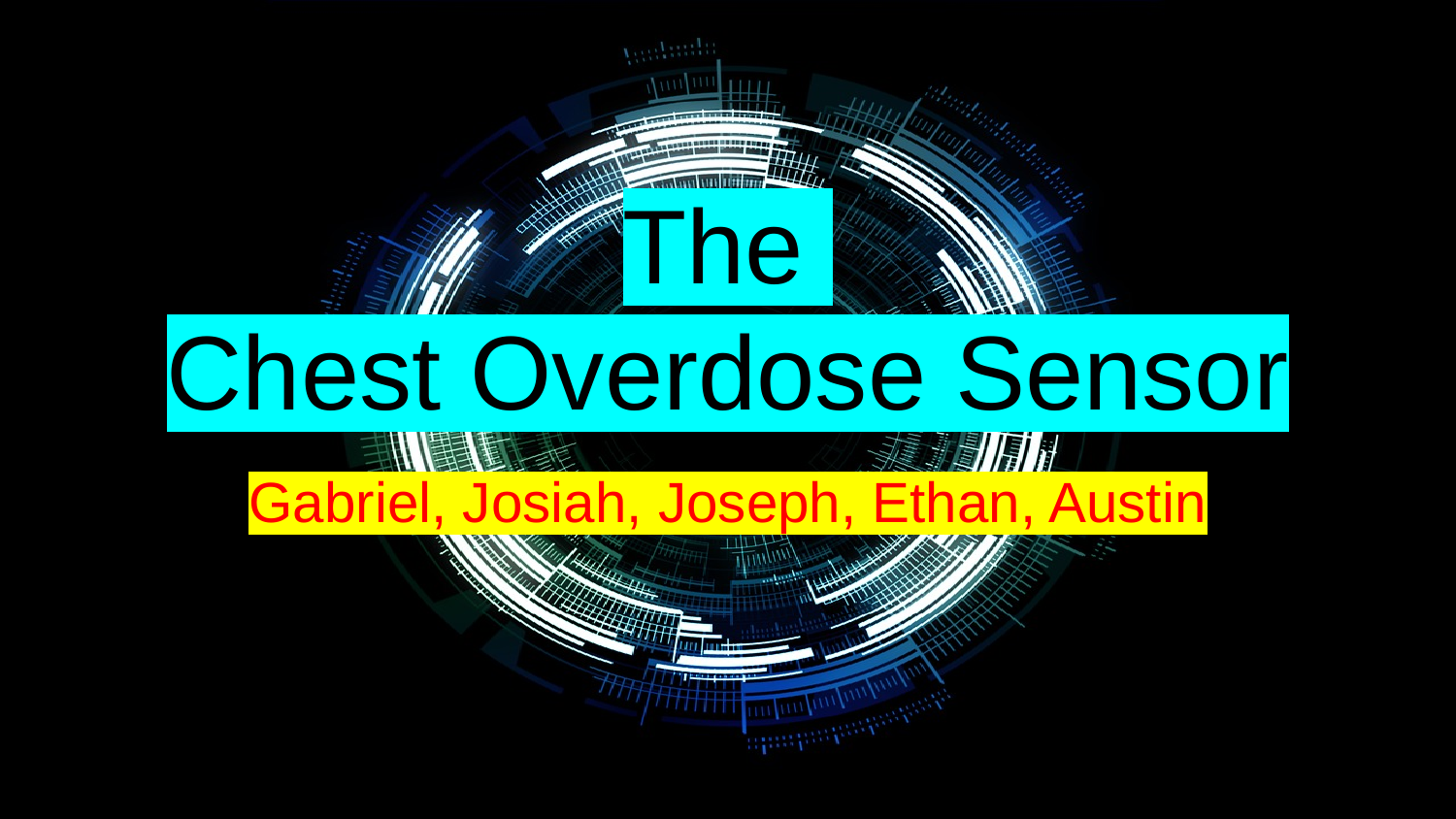

# The
Chest Overdose Sensor
Gabriel, Josiah, Joseph, Ethan, Austin